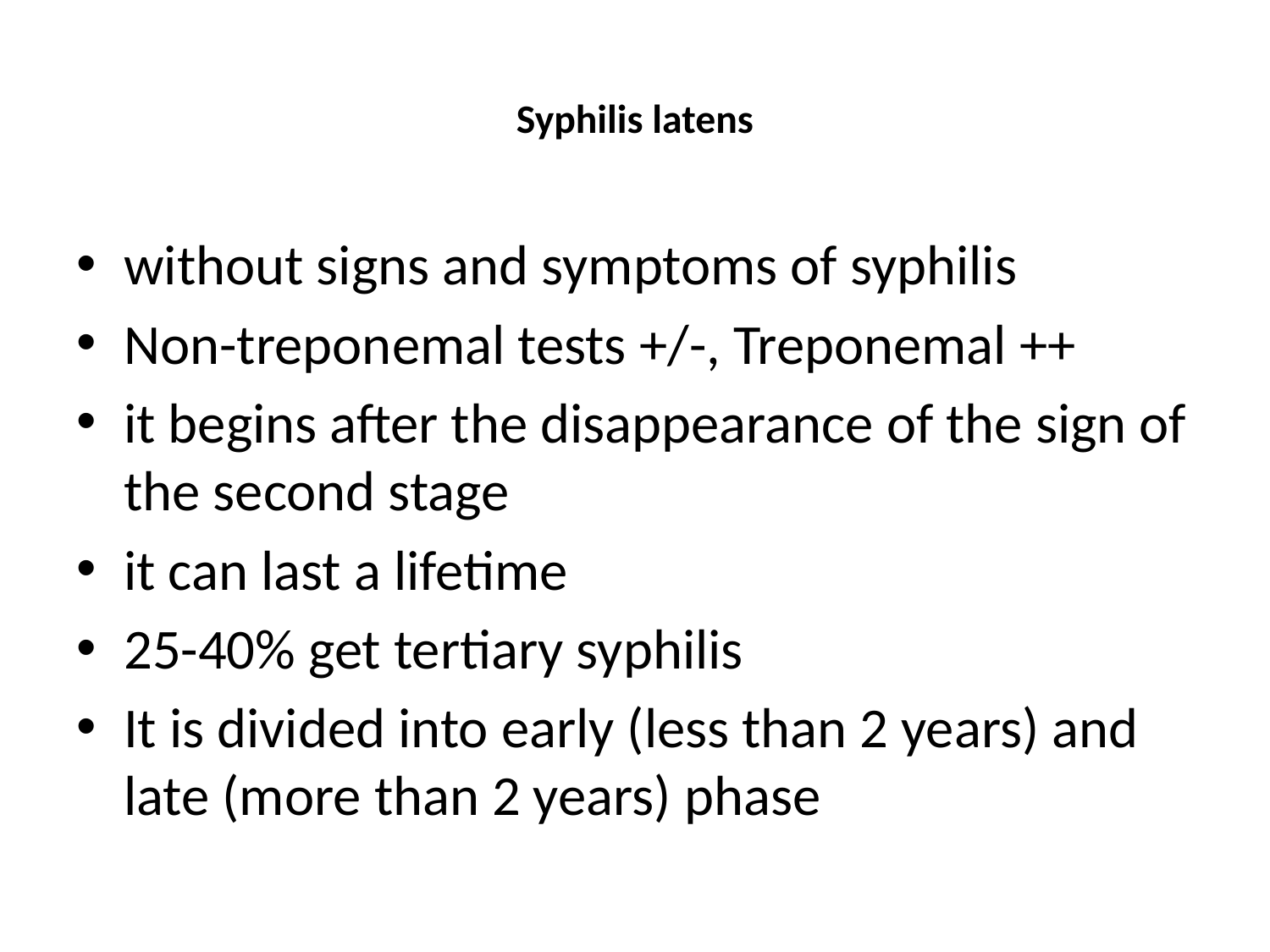

# Syphilis latens
without signs and symptoms of syphilis
Non-treponemal tests +/-, Treponemal ++
it begins after the disappearance of the sign of the second stage
it can last a lifetime
25-40% get tertiary syphilis
It is divided into early (less than 2 years) and late (more than 2 years) phase